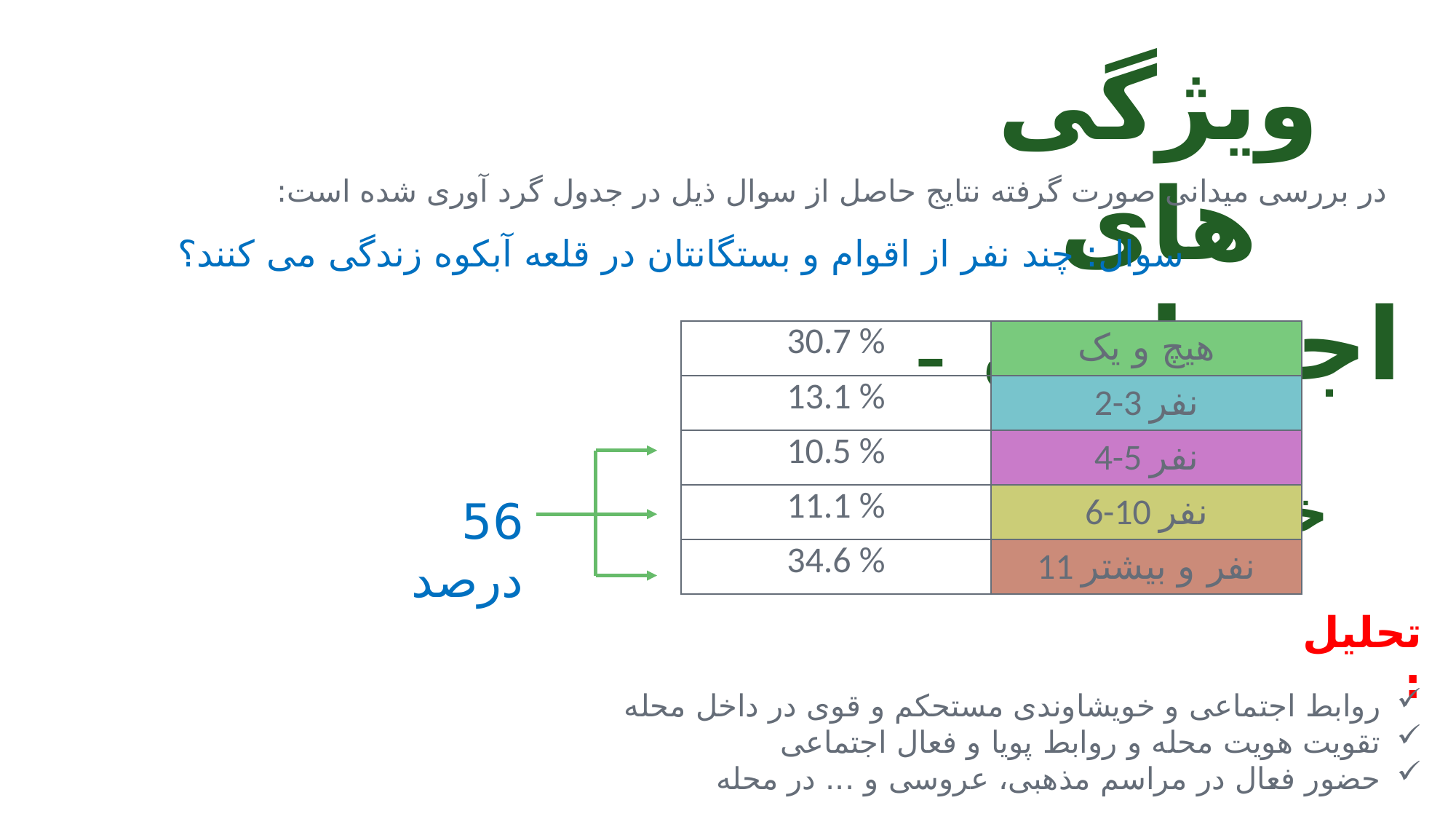

ویژگی های اجتماعی –روابط خویشاوندی
در بررسی میدانی صورت گرفته نتایج حاصل از سوال ذیل در جدول گرد آوری شده است:
سوال: چند نفر از اقوام و بستگانتان در قلعه آبکوه زندگی می کنند؟
| 30.7 % | هیچ و یک |
| --- | --- |
| 13.1 % | 2-3 نفر |
| 10.5 % | 4-5 نفر |
| 11.1 % | 6-10 نفر |
| 34.6 % | 11 نفر و بیشتر |
56 درصد
تحلیل:
روابط اجتماعی و خویشاوندی مستحکم و قوی در داخل محله
تقویت هویت محله و روابط پویا و فعال اجتماعی
حضور فعال در مراسم مذهبی، عروسی و ... در محله